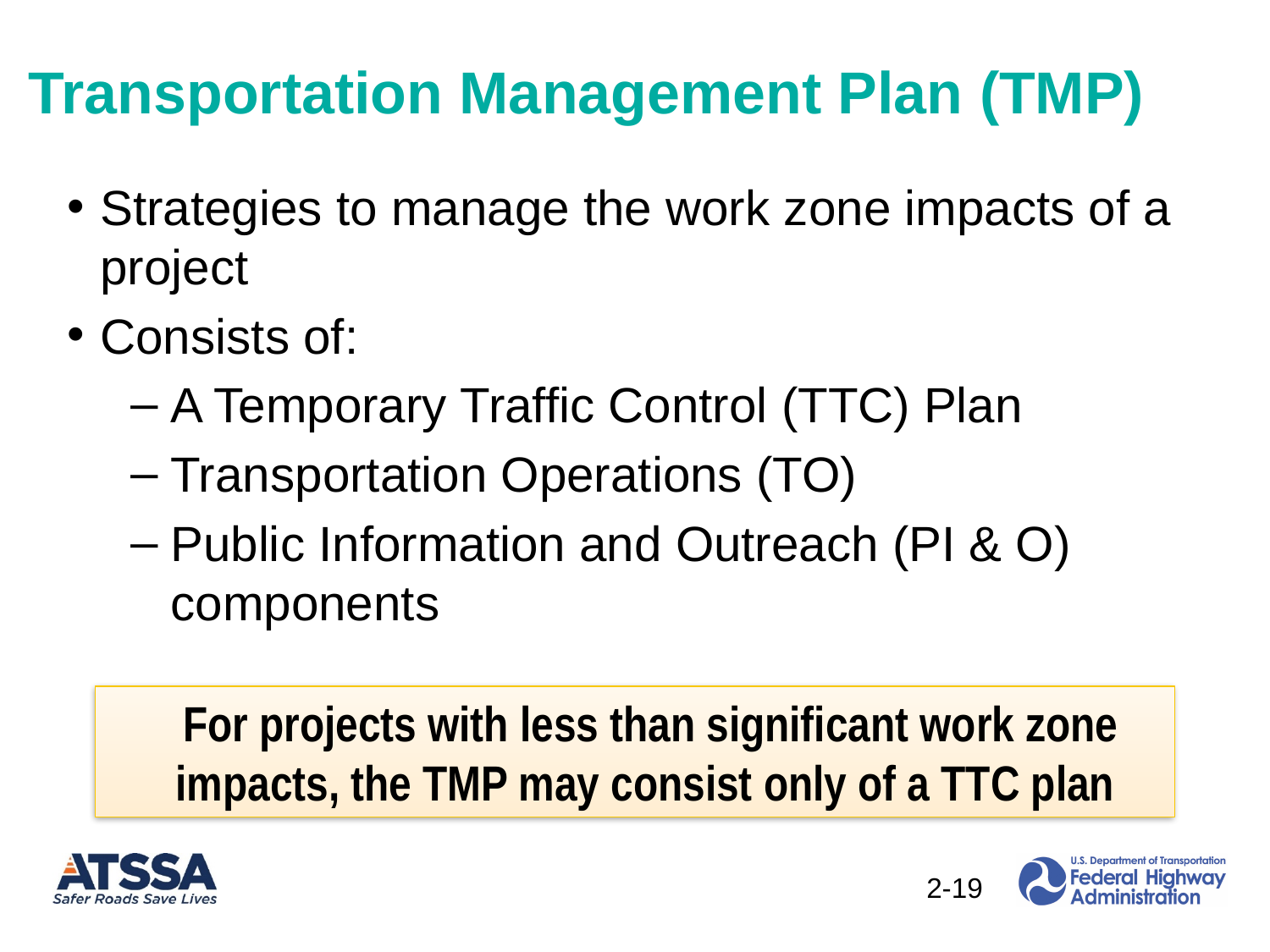

# Transportation Management Plan (TMP)
Strategies to manage the work zone impacts of a project
Consists of:
A Temporary Traffic Control (TTC) Plan
Transportation Operations (TO)
Public Information and Outreach (PI & O) components
For projects with less than significant work zone impacts, the TMP may consist only of a TTC plan